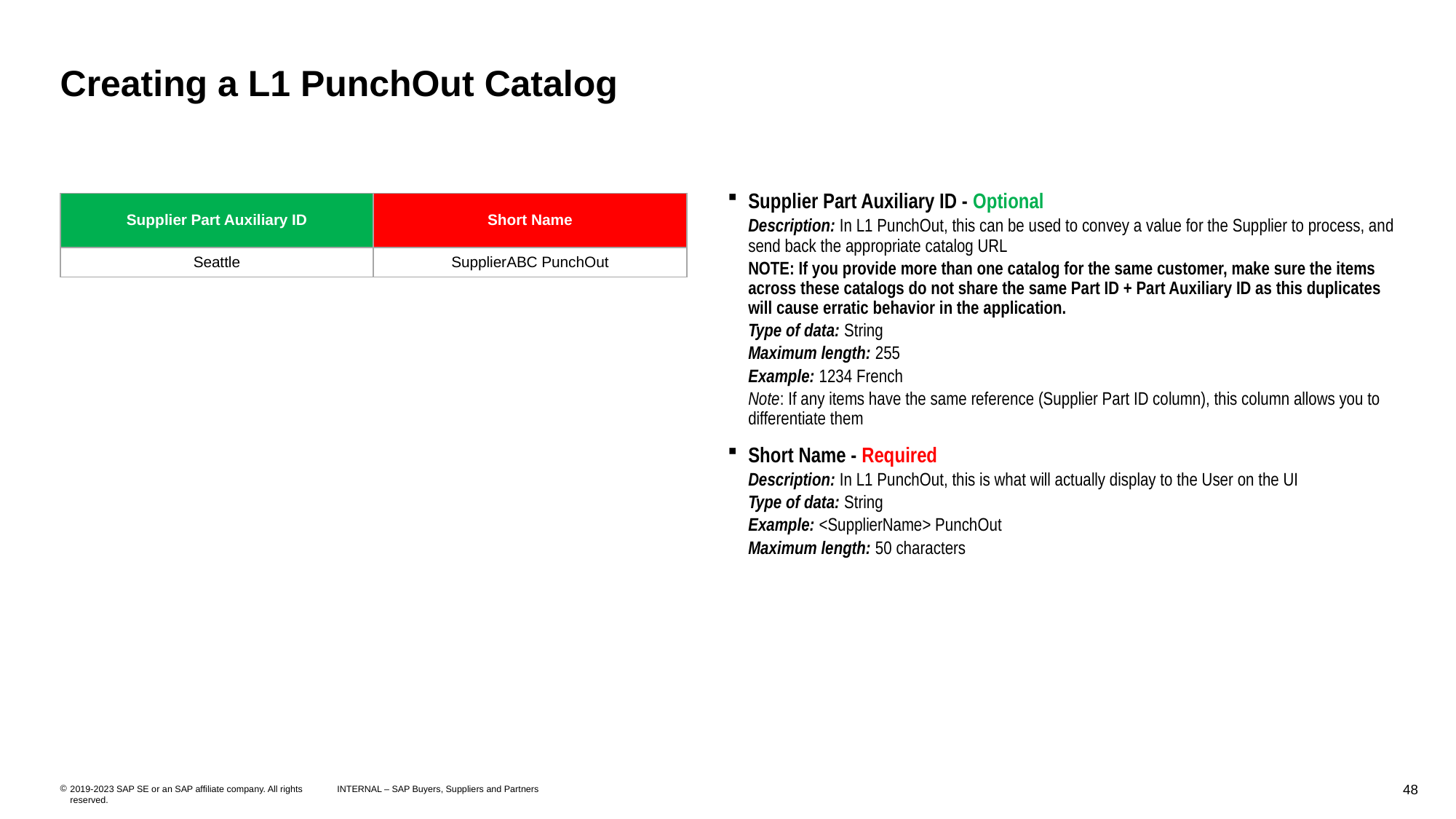

# Creating a L1 PunchOut Catalog
| Supplier Part Auxiliary ID | Short Name |
| --- | --- |
| Seattle | SupplierABC PunchOut |
Supplier Part Auxiliary ID - Optional
Description: In L1 PunchOut, this can be used to convey a value for the Supplier to process, and send back the appropriate catalog URL
NOTE: If you provide more than one catalog for the same customer, make sure the items across these catalogs do not share the same Part ID + Part Auxiliary ID as this duplicates will cause erratic behavior in the application.
Type of data: String
Maximum length: 255
Example: 1234 French
Note: If any items have the same reference (Supplier Part ID column), this column allows you to differentiate them
Short Name - Required
Description: In L1 PunchOut, this is what will actually display to the User on the UI
Type of data: String
Example: <SupplierName> PunchOut
Maximum length: 50 characters